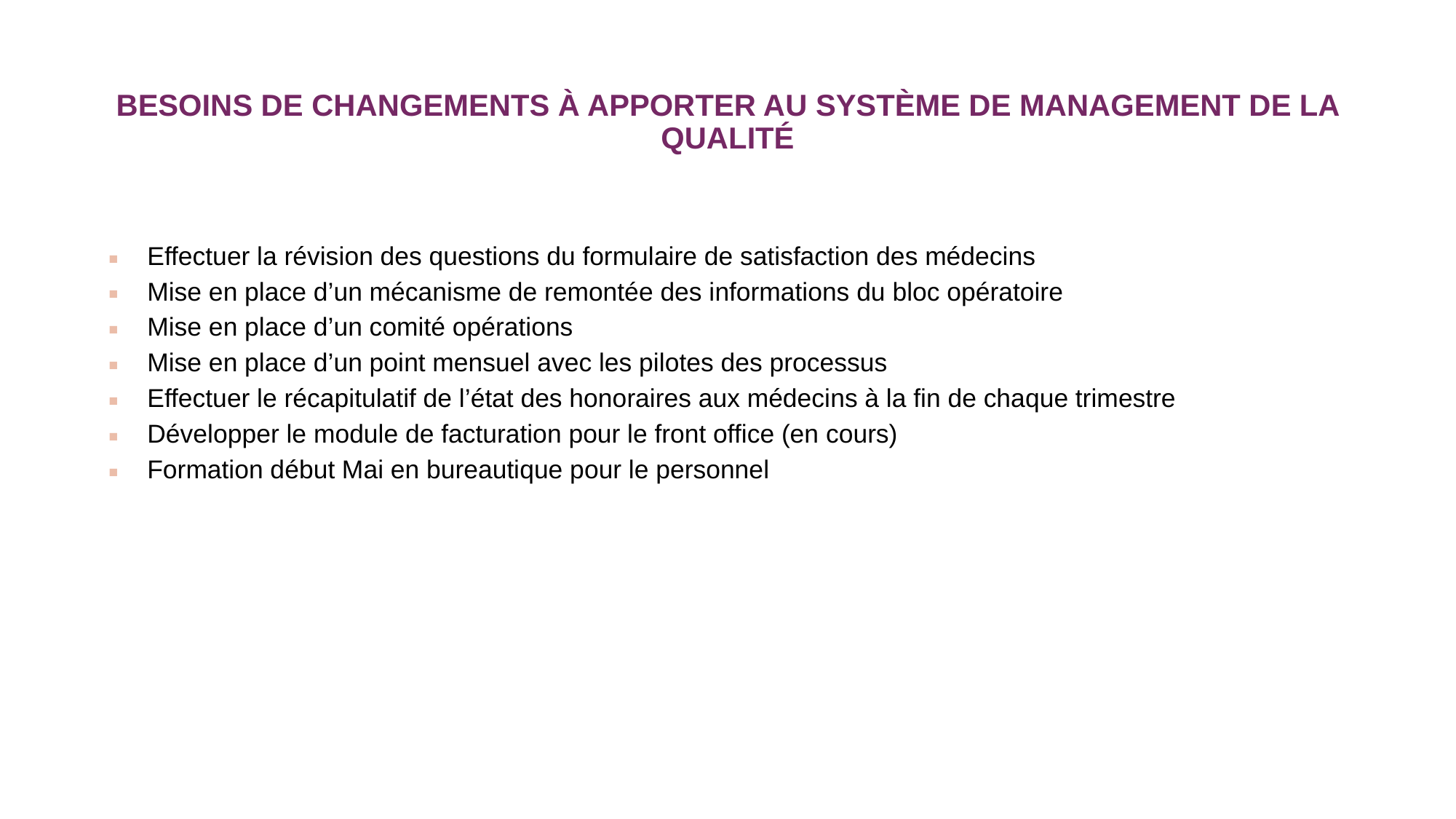

# BESOINS DE CHANGEMENTS À APPORTER AU SYSTÈME DE MANAGEMENT DE LA QUALITÉ
Effectuer la révision des questions du formulaire de satisfaction des médecins
Mise en place d’un mécanisme de remontée des informations du bloc opératoire
Mise en place d’un comité opérations
Mise en place d’un point mensuel avec les pilotes des processus
Effectuer le récapitulatif de l’état des honoraires aux médecins à la fin de chaque trimestre
Développer le module de facturation pour le front office (en cours)
Formation début Mai en bureautique pour le personnel